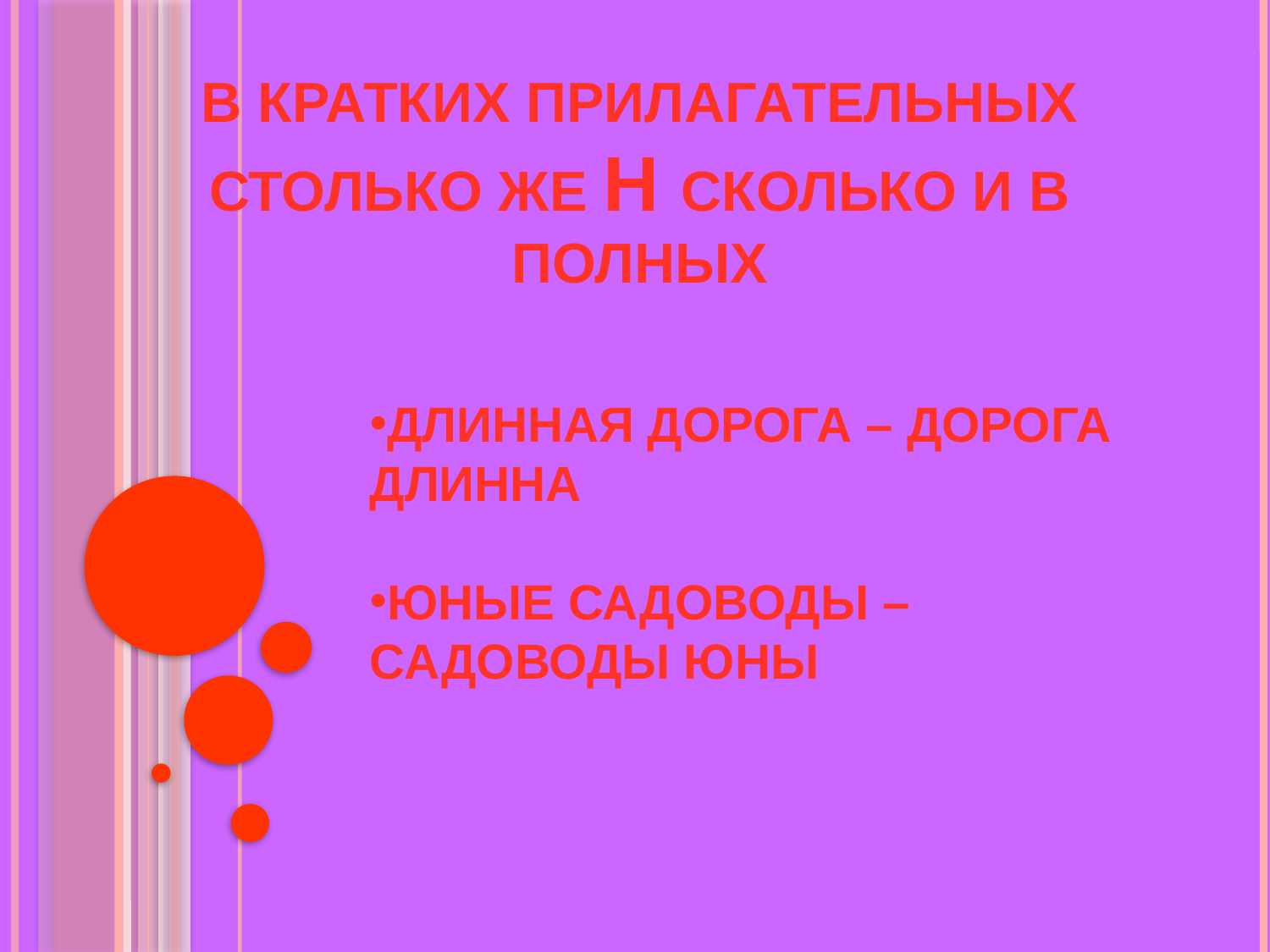

В кратких прилагательных столько же Н сколько и в полных
Длинная дорога – дорога длинна

Юные садоводы – садоводы юны